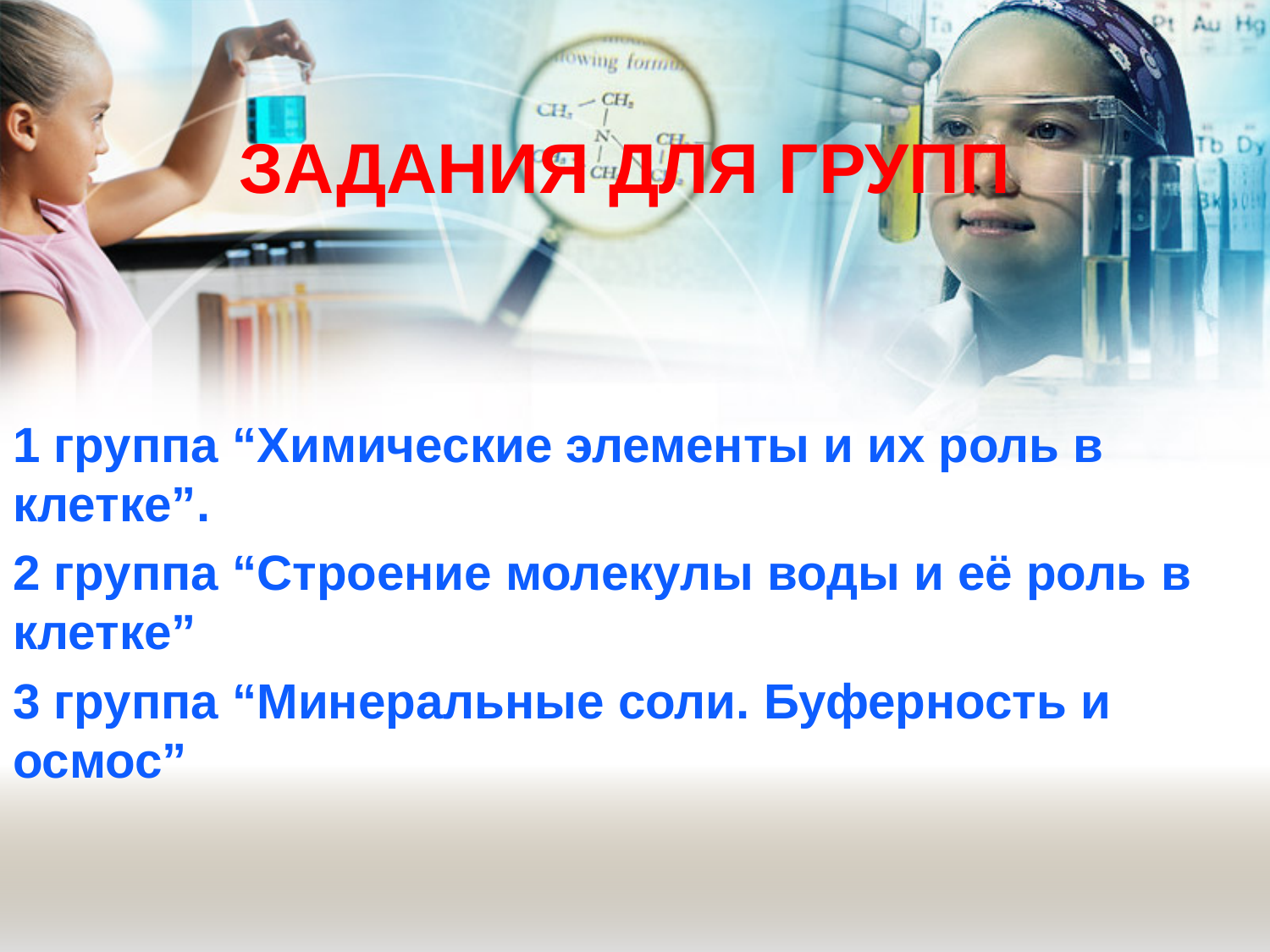

# Задания для групп
1 группа “Химические элементы и их роль в клетке”.
2 группа “Строение молекулы воды и её роль в клетке”
3 группа “Минеральные соли. Буферность и осмос”